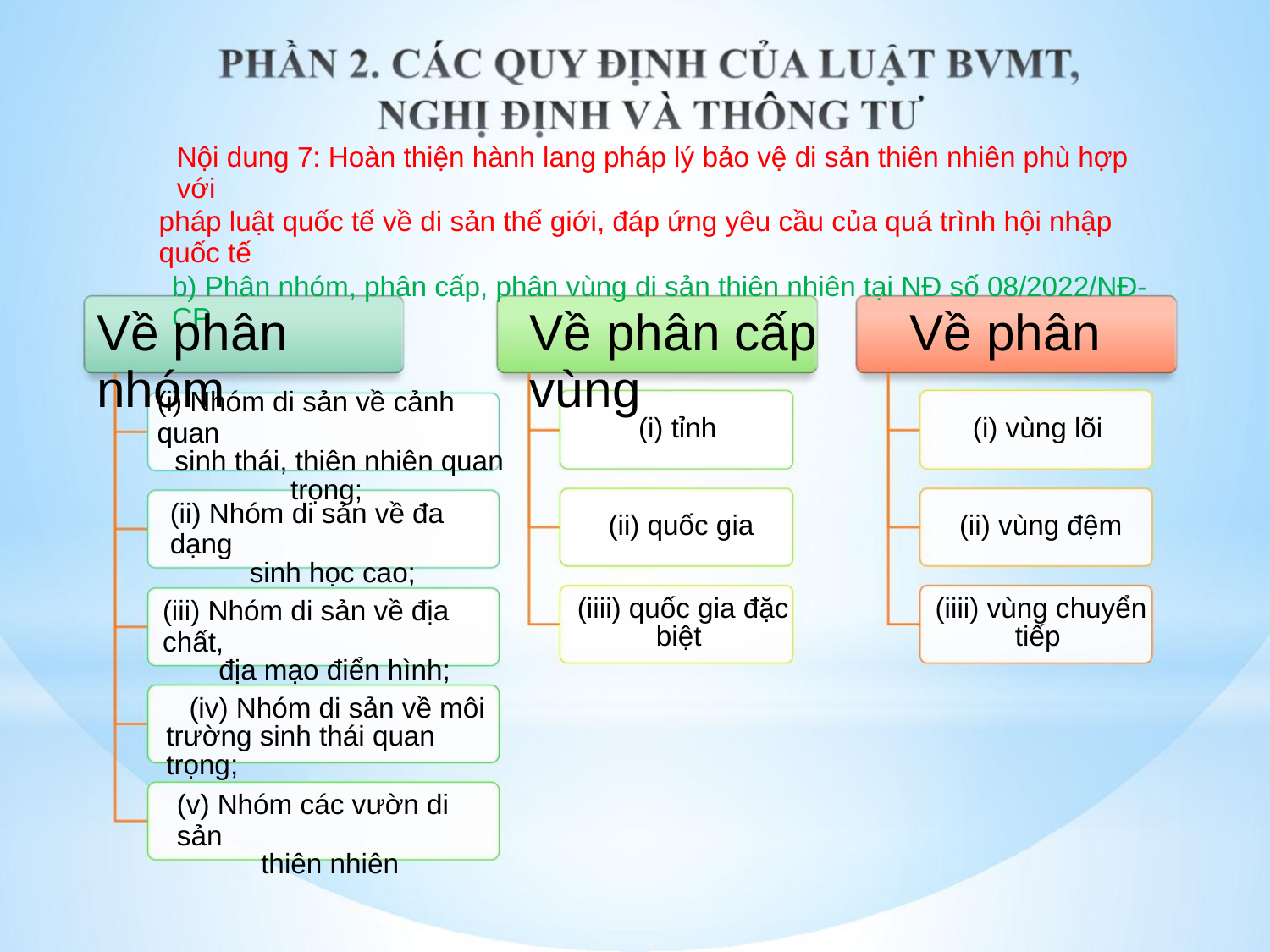

Nội dung 7: Hoàn thiện hành lang pháp lý bảo vệ di sản thiên nhiên phù hợp với
pháp luật quốc tế về di sản thế giới, đáp ứng yêu cầu của quá trình hội nhập quốc tế
b) Phân nhóm, phân cấp, phân vùng di sản thiên nhiên tại NĐ số 08/2022/NĐ-CP
Về phân nhóm
Về phân cấp Về phân vùng
(i) Nhóm di sản về cảnh quan
sinh thái, thiên nhiên quan
trọng;
(i) tỉnh
(i) vùng lõi
(ii) Nhóm di sản về đa dạng
sinh học cao;
(ii) quốc gia
(ii) vùng đệm
(iiii) quốc gia đặc
biệt
(iiii) vùng chuyển
tiếp
(iii) Nhóm di sản về địa chất,
địa mạo điển hình;
(iv) Nhóm di sản về môi
trường sinh thái quan trọng;
(v) Nhóm các vườn di sản
thiên nhiên